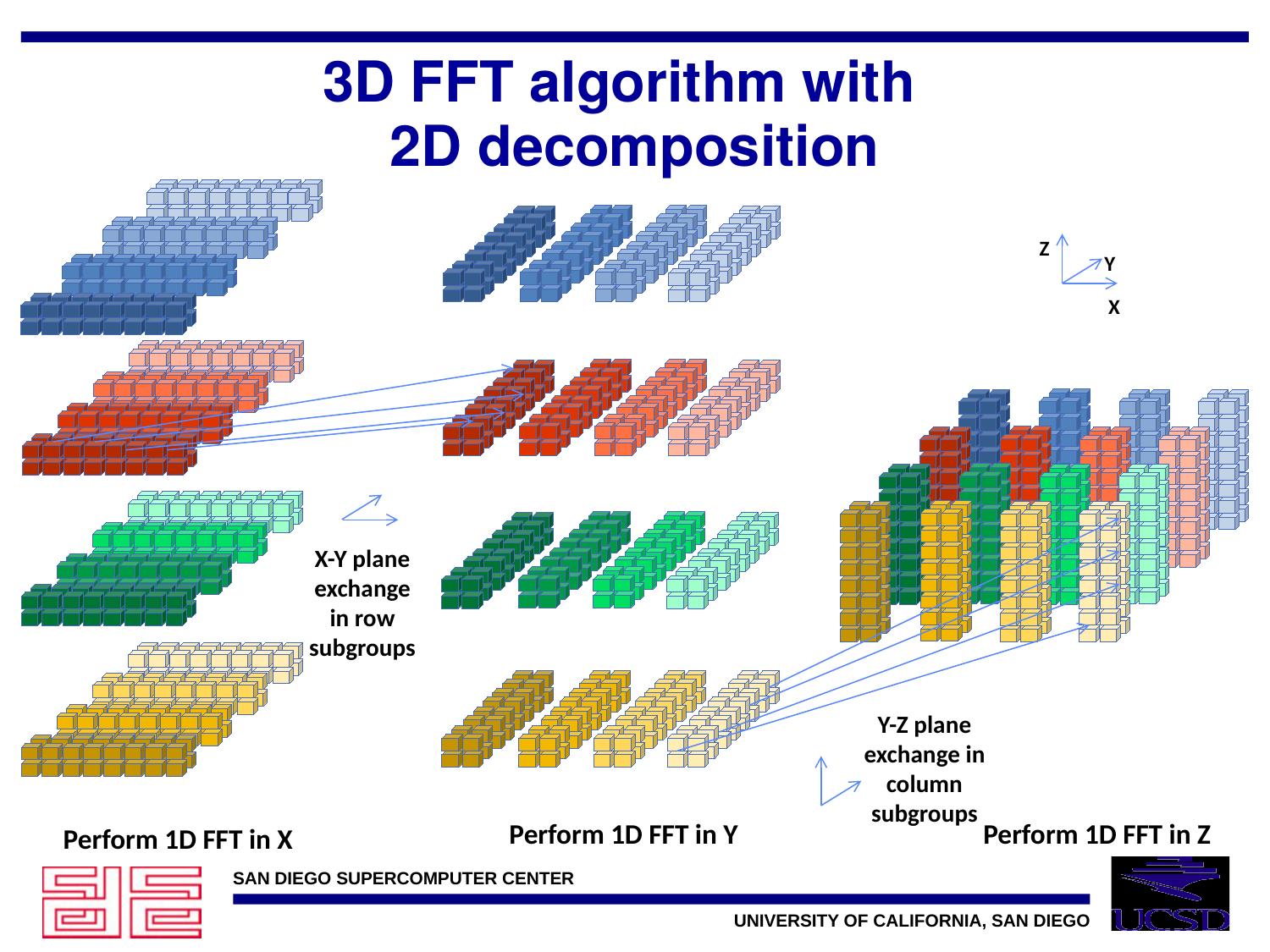

# 3D FFT algorithm with 2D decomposition

Z
Y

X

X-Y plane exchange in row subgroups

Y-Z plane exchange in column subgroups

Perform 1D FFT in Y
Perform 1D FFT in Z
Perform 1D FFT in X